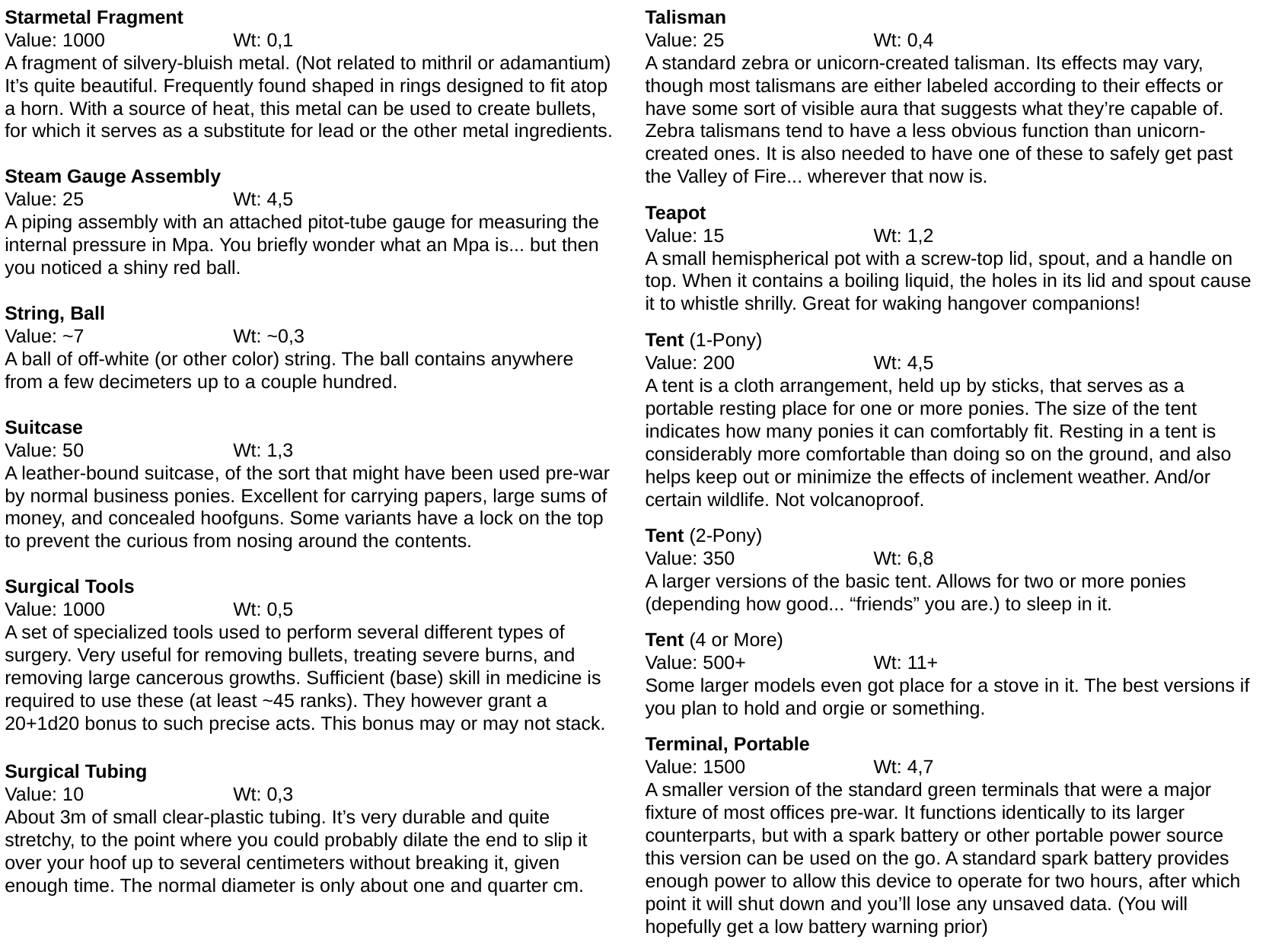

Starmetal Fragment
Value: 1000		Wt: 0,1
A fragment of silvery-bluish metal. (Not related to mithril or adamantium) It’s quite beautiful. Frequently found shaped in rings designed to fit atop a horn. With a source of heat, this metal can be used to create bullets, for which it serves as a substitute for lead or the other metal ingredients.

Steam Gauge Assembly
Value: 25		Wt: 4,5
A piping assembly with an attached pitot-tube gauge for measuring the internal pressure in Mpa. You briefly wonder what an Mpa is... but then you noticed a shiny red ball.

String, Ball
Value: ~7		Wt: ~0,3
A ball of off-white (or other color) string. The ball contains anywhere from a few decimeters up to a couple hundred.

Suitcase
Value: 50		Wt: 1,3
A leather-bound suitcase, of the sort that might have been used pre-war by normal business ponies. Excellent for carrying papers, large sums of money, and concealed hoofguns. Some variants have a lock on the top to prevent the curious from nosing around the contents.

Surgical Tools
Value: 1000		Wt: 0,5
A set of specialized tools used to perform several different types of surgery. Very useful for removing bullets, treating severe burns, and removing large cancerous growths. Sufficient (base) skill in medicine is required to use these (at least ~45 ranks). They however grant a 20+1d20 bonus to such precise acts. This bonus may or may not stack.

Surgical Tubing
Value: 10		Wt: 0,3
About 3m of small clear-plastic tubing. It’s very durable and quite stretchy, to the point where you could probably dilate the end to slip it over your hoof up to several centimeters without breaking it, given enough time. The normal diameter is only about one and quarter cm.

Talisman
Value: 25		Wt: 0,4
A standard zebra or unicorn-created talisman. Its effects may vary, though most talismans are either labeled according to their effects or have some sort of visible aura that suggests what they’re capable of. Zebra talismans tend to have a less obvious function than unicorn-created ones. It is also needed to have one of these to safely get past the Valley of Fire... wherever that now is.

Teapot
Value: 15		Wt: 1,2
A small hemispherical pot with a screw-top lid, spout, and a handle on top. When it contains a boiling liquid, the holes in its lid and spout cause it to whistle shrilly. Great for waking hangover companions!

Tent (1-Pony)
Value: 200		Wt: 4,5
A tent is a cloth arrangement, held up by sticks, that serves as a portable resting place for one or more ponies. The size of the tent indicates how many ponies it can comfortably fit. Resting in a tent is considerably more comfortable than doing so on the ground, and also helps keep out or minimize the effects of inclement weather. And/or certain wildlife. Not volcanoproof.

Tent (2-Pony)
Value: 350		Wt: 6,8
A larger versions of the basic tent. Allows for two or more ponies (depending how good... “friends” you are.) to sleep in it.

Tent (4 or More)
Value: 500+		Wt: 11+
Some larger models even got place for a stove in it. The best versions if you plan to hold and orgie or something.

Terminal, Portable
Value: 1500		Wt: 4,7
A smaller version of the standard green terminals that were a major fixture of most offices pre-war. It functions identically to its larger counterparts, but with a spark battery or other portable power source this version can be used on the go. A standard spark battery provides enough power to allow this device to operate for two hours, after which point it will shut down and you’ll lose any unsaved data. (You will hopefully get a low battery warning prior)